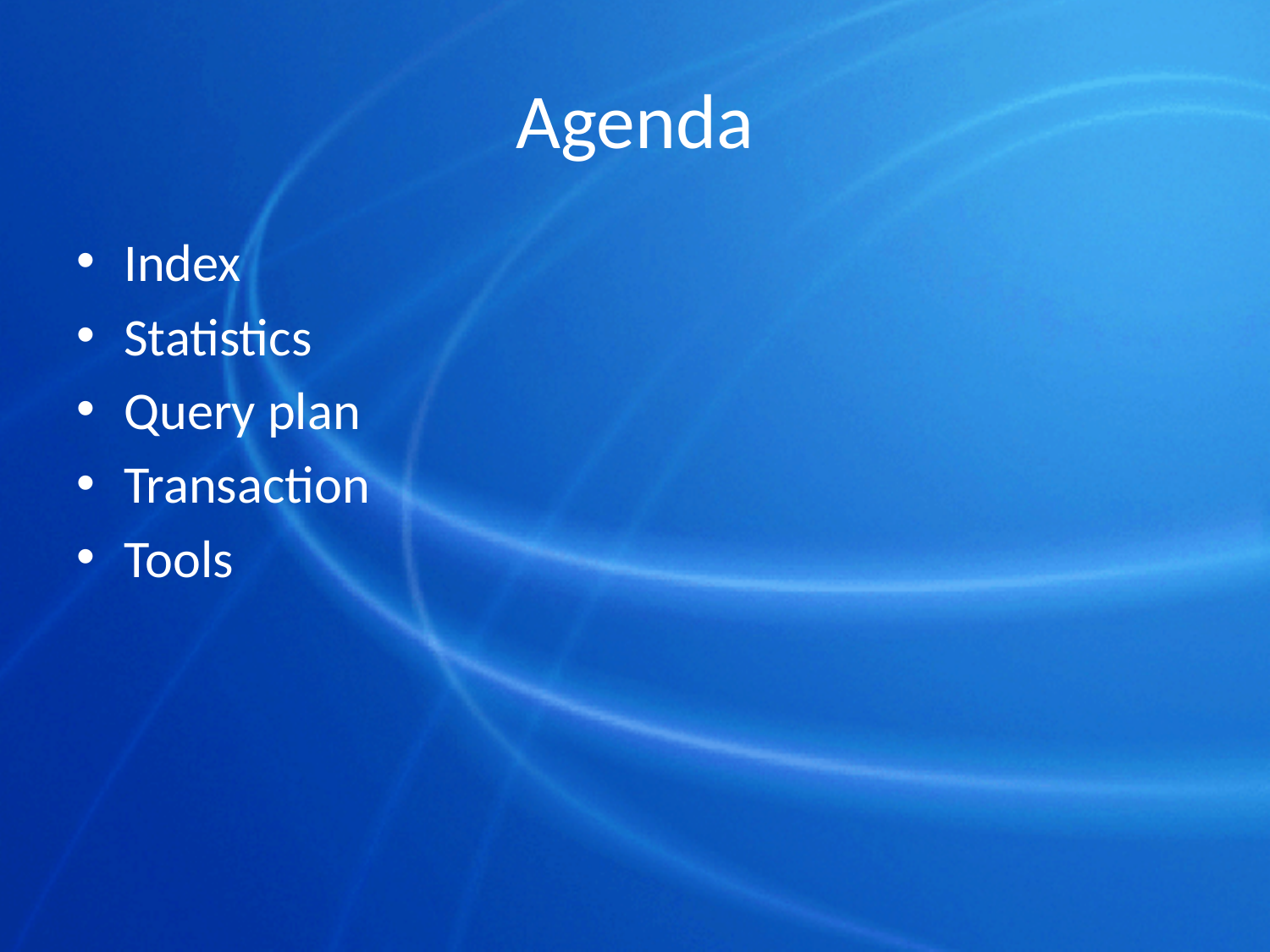

# Agenda
Index
Statistics
Query plan
Transaction
Tools